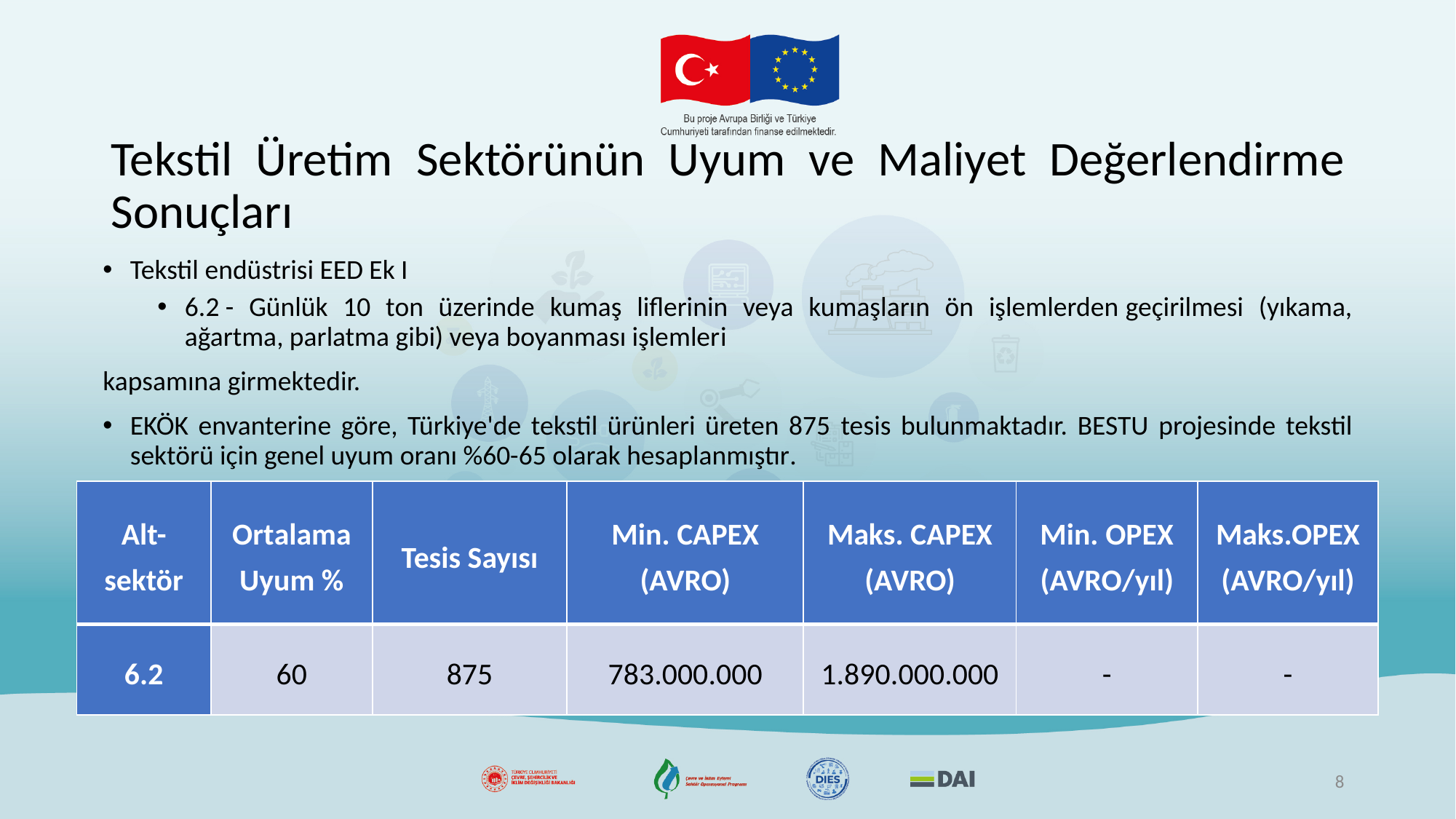

# Tekstil Üretim Sektörünün Uyum ve Maliyet Değerlendirme Sonuçları
Tekstil endüstrisi EED Ek I ​
6.2 - Günlük 10 ton üzerinde kumaş liflerinin veya kumaşların ön işlemlerden geçirilmesi (yıkama, ağartma, parlatma gibi) veya boyanması işlemleri​
kapsamına girmektedir.
EKÖK envanterine göre, Türkiye'de tekstil ürünleri üreten 875 tesis bulunmaktadır. BESTU projesinde tekstil sektörü için genel uyum oranı %60-65 olarak hesaplanmıştır.

| Alt-sektör | Ortalama Uyum % | Tesis Sayısı | Min. CAPEX (AVRO) | Maks. CAPEX (AVRO) | Min. OPEX (AVRO/yıl) | Maks.OPEX (AVRO/yıl) |
| --- | --- | --- | --- | --- | --- | --- |
| 6.2 | 60 | 875 | 783.000.000 | 1.890.000.000 | - | - |
8